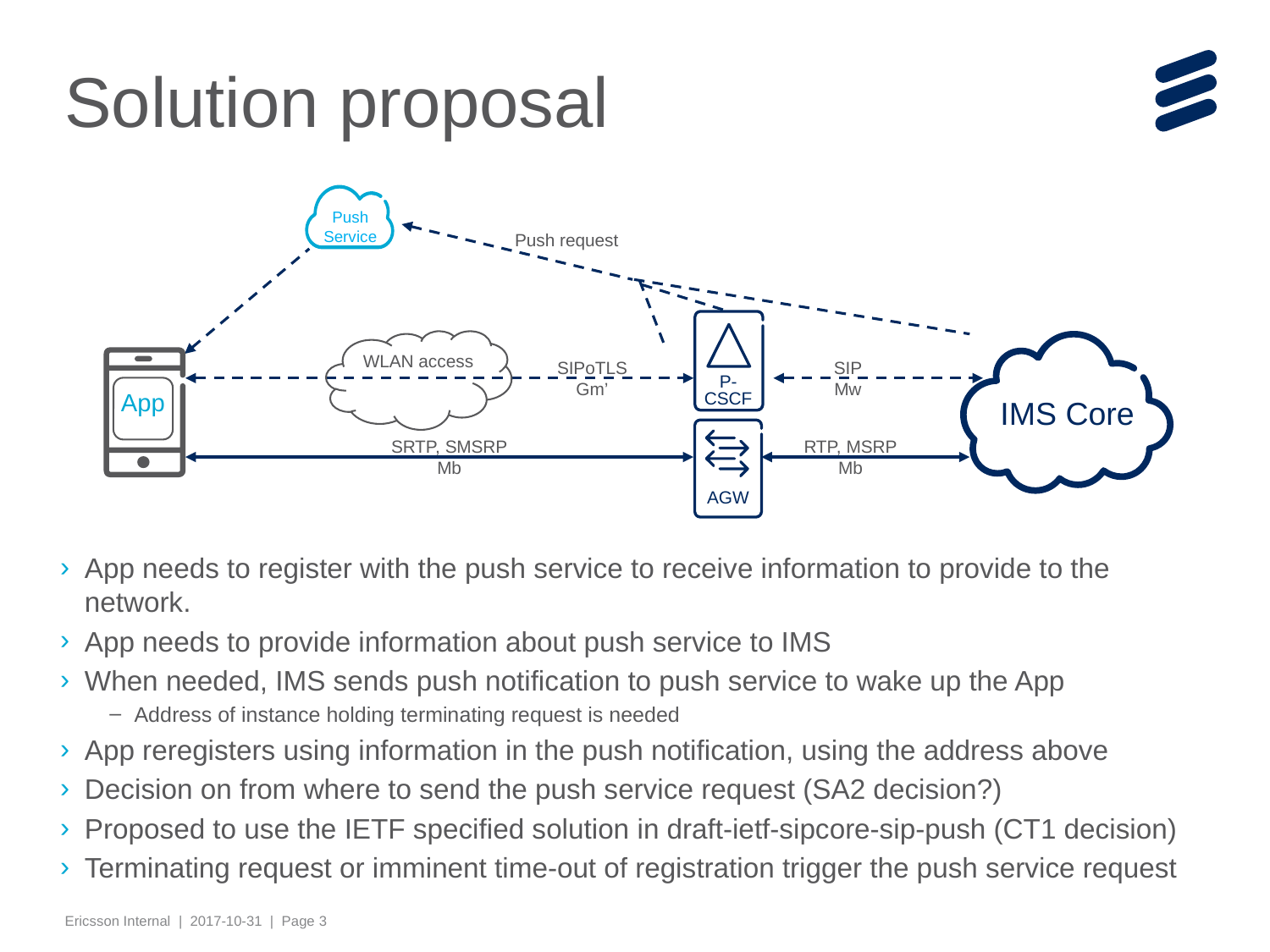

# Solution proposal

Push
Service
Push request

P-CSCF

IMS Core

WLAN access

App
SIPoTLS
Gm’
SIP
Mw

AGW

SRTP, SMSRP
Mb
RTP, MSRP
Mb
App needs to register with the push service to receive information to provide to the network.
App needs to provide information about push service to IMS
When needed, IMS sends push notification to push service to wake up the App
Address of instance holding terminating request is needed
App reregisters using information in the push notification, using the address above
Decision on from where to send the push service request (SA2 decision?)
Proposed to use the IETF specified solution in draft-ietf-sipcore-sip-push (CT1 decision)
Terminating request or imminent time-out of registration trigger the push service request